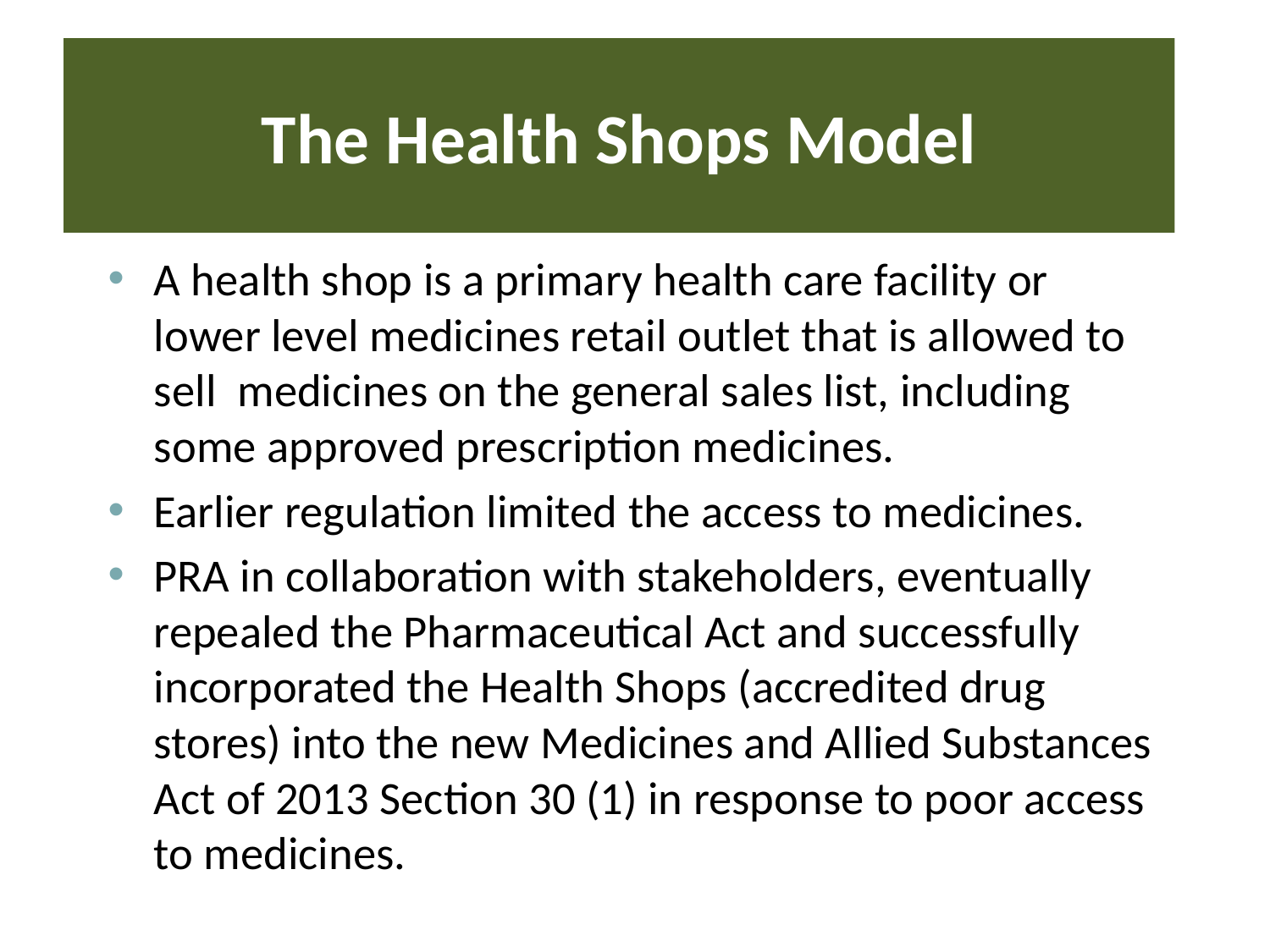

# The Health Shops Model
A health shop is a primary health care facility or lower level medicines retail outlet that is allowed to sell  medicines on the general sales list, including some approved prescription medicines.
Earlier regulation limited the access to medicines.
PRA in collaboration with stakeholders, eventually repealed the Pharmaceutical Act and successfully incorporated the Health Shops (accredited drug stores) into the new Medicines and Allied Substances Act of 2013 Section 30 (1) in response to poor access to medicines.